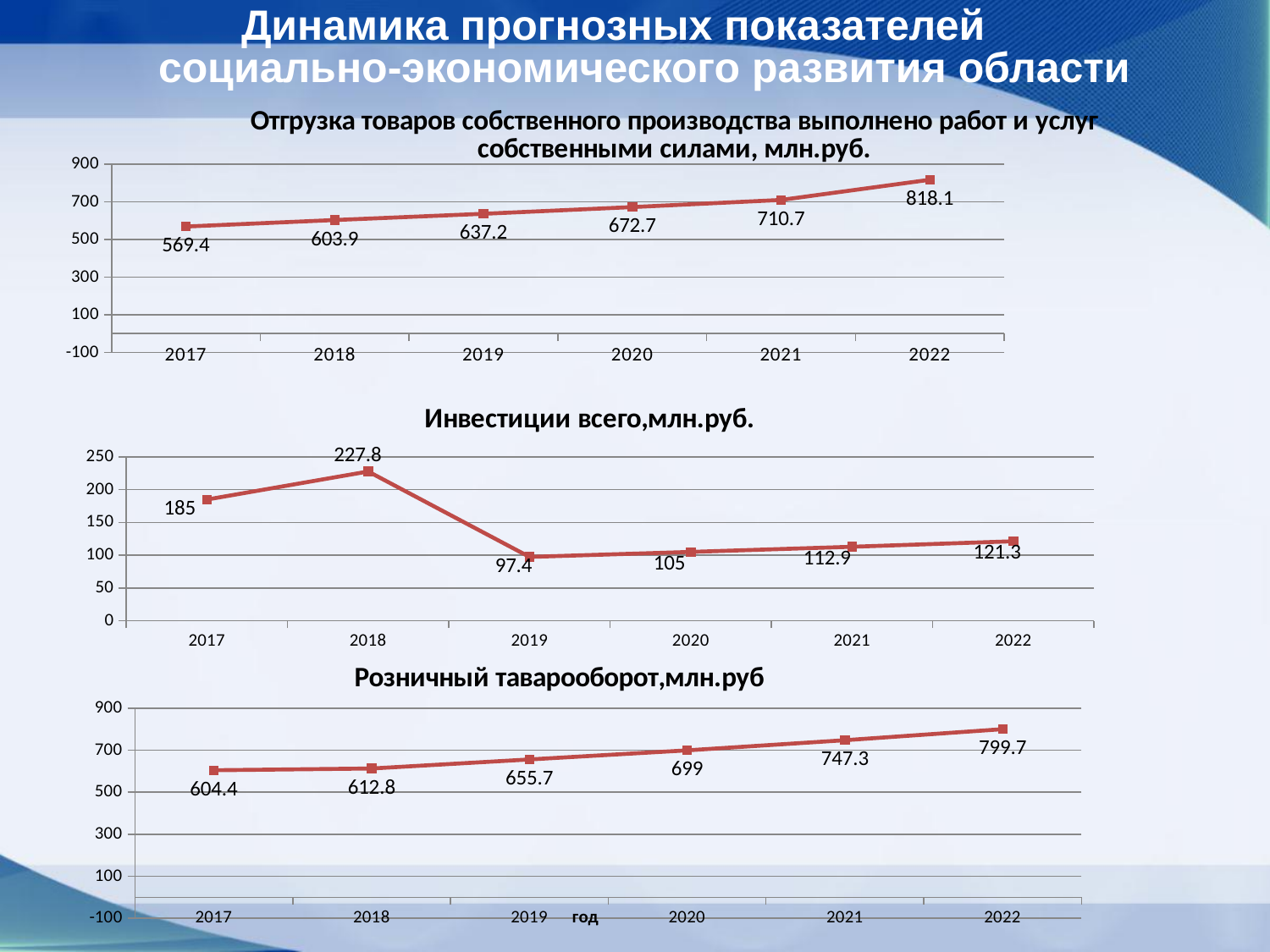

Динамика прогнозных показателей
социально-экономического развития области

### Chart: Отгрузка товаров собственного производства выполнено работ и услуг собственными силами, млн.руб.

| Category | млн.руб. |
|---|---|
| 2017 | 569.4 |
| 2018 | 603.9 |
| 2019 | 637.2 |
| 2020 | 672.7 |
| 2021 | 710.7 |
| 2022 | 818.1 |

### Chart: Инвестиции всего,млн.руб.

| Category | млн.руб. |
|---|---|
| 2017 | 185.0 |
| 2018 | 227.8 |
| 2019 | 97.4 |
| 2020 | 105.0 |
| 2021 | 112.9 |
| 2022 | 121.3 |

### Chart: Розничный таварооборот,млн.руб

| Category | млн.руб. |
|---|---|
| 2017 | 604.4 |
| 2018 | 612.8 |
| 2019 | 655.7 |
| 2020 | 699.0 |
| 2021 | 747.3 |
| 2022 | 799.7 |